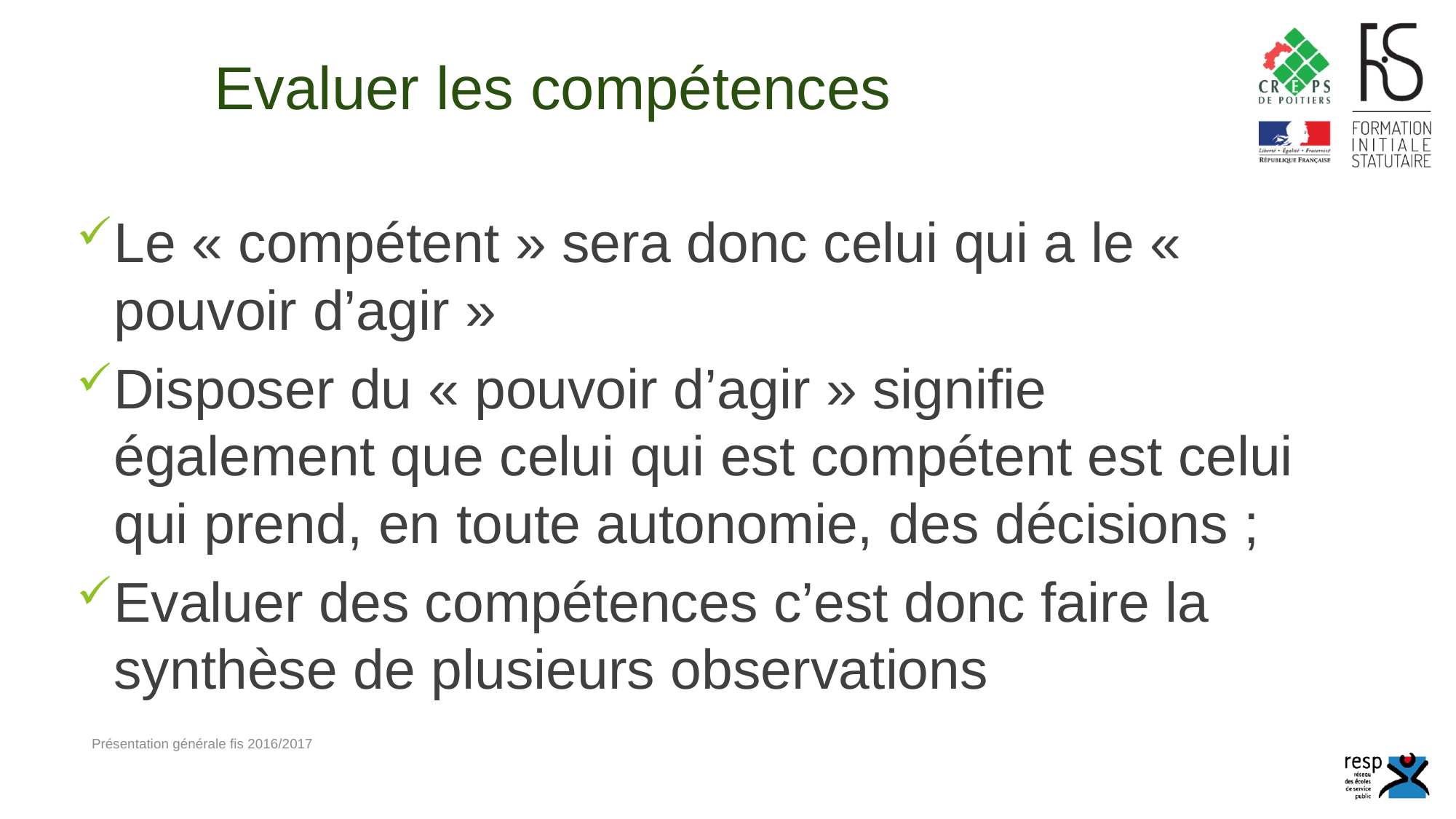

# Evaluer les compétences
Le « compétent » sera donc celui qui a le « pouvoir d’agir »
Disposer du « pouvoir d’agir » signifie également que celui qui est compétent est celui qui prend, en toute autonomie, des décisions ;
Evaluer des compétences c’est donc faire la synthèse de plusieurs observations

Présentation générale fis 2016/2017